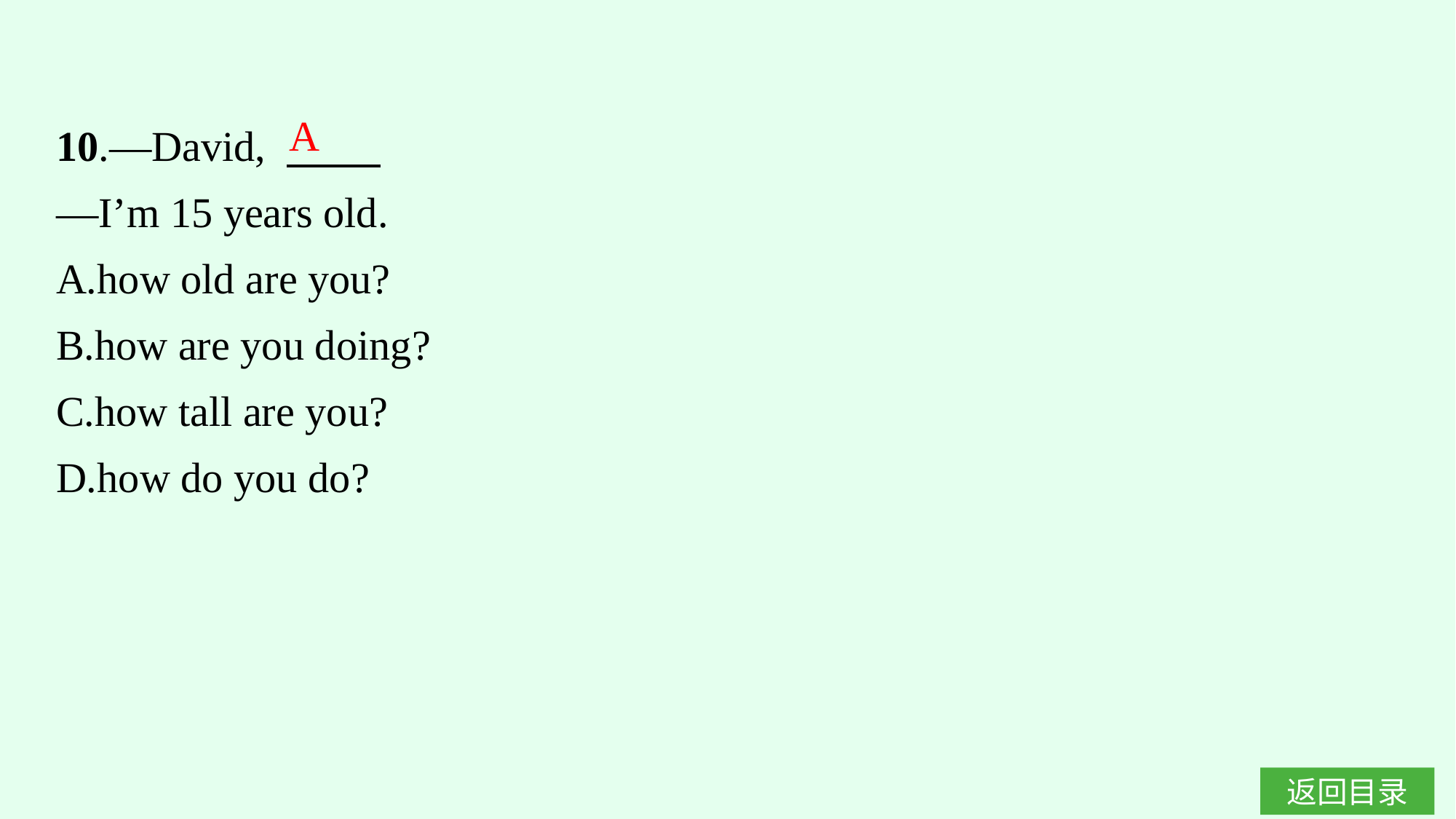

10.—David,
—I’m 15 years old.
A.how old are you?
B.how are you doing?
C.how tall are you?
D.how do you do?
A